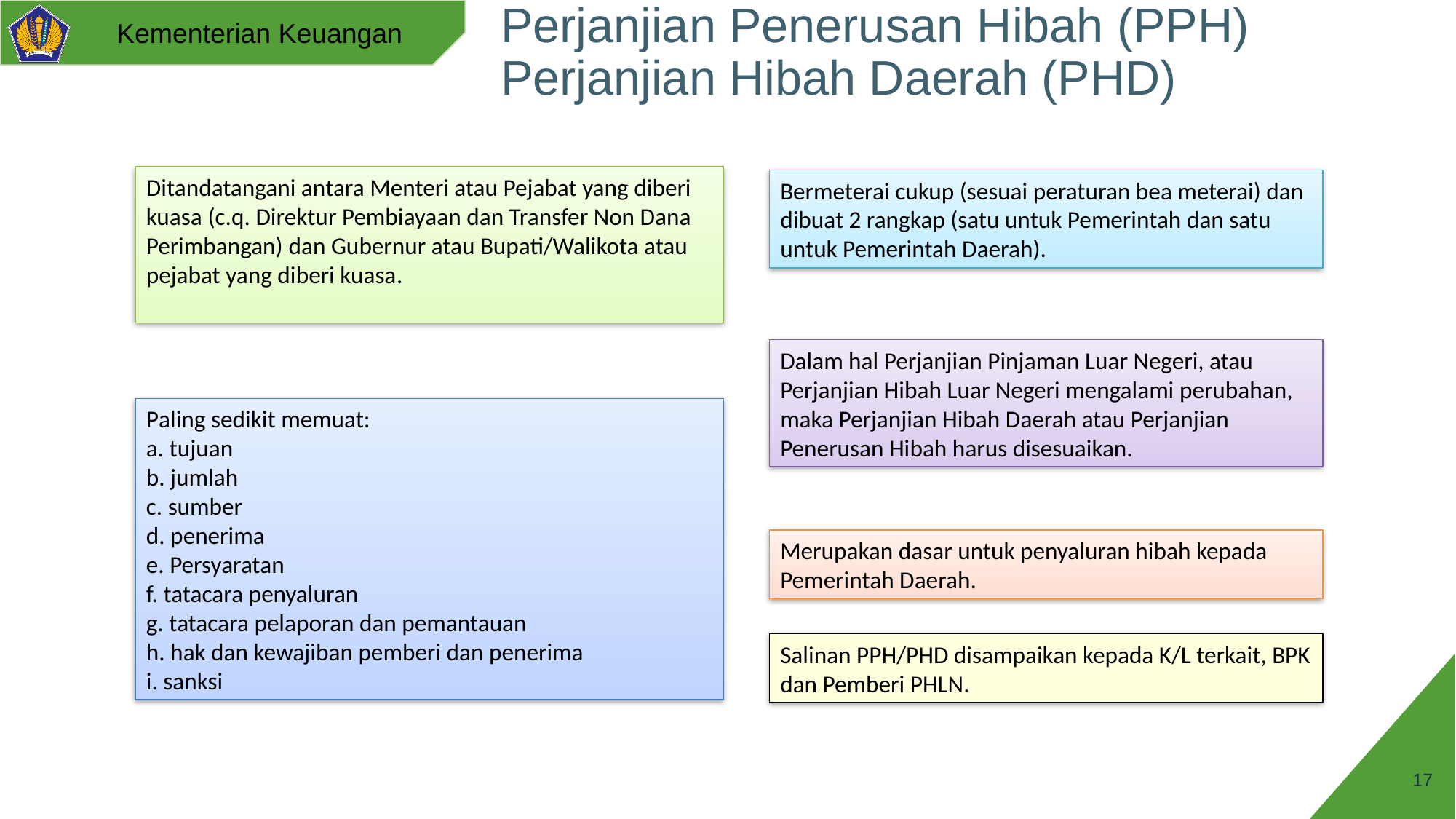

# Perjanjian Penerusan Hibah (PPH) Perjanjian Hibah Daerah (PHD)
Ditandatangani antara Menteri atau Pejabat yang diberi kuasa (c.q. Direktur Pembiayaan dan Transfer Non Dana Perimbangan) dan Gubernur atau Bupati/Walikota atau pejabat yang diberi kuasa.

Bermeterai cukup (sesuai peraturan bea meterai) dan dibuat 2 rangkap (satu untuk Pemerintah dan satu untuk Pemerintah Daerah).
Dalam hal Perjanjian Pinjaman Luar Negeri, atau Perjanjian Hibah Luar Negeri mengalami perubahan, maka Perjanjian Hibah Daerah atau Perjanjian Penerusan Hibah harus disesuaikan.
Paling sedikit memuat:
a. tujuan
b. jumlah
c. sumber
d. penerima
e. Persyaratan
f. tatacara penyaluran
g. tatacara pelaporan dan pemantauan
h. hak dan kewajiban pemberi dan penerima
i. sanksi
Merupakan dasar untuk penyaluran hibah kepada Pemerintah Daerah.
Salinan PPH/PHD disampaikan kepada K/L terkait, BPK dan Pemberi PHLN.